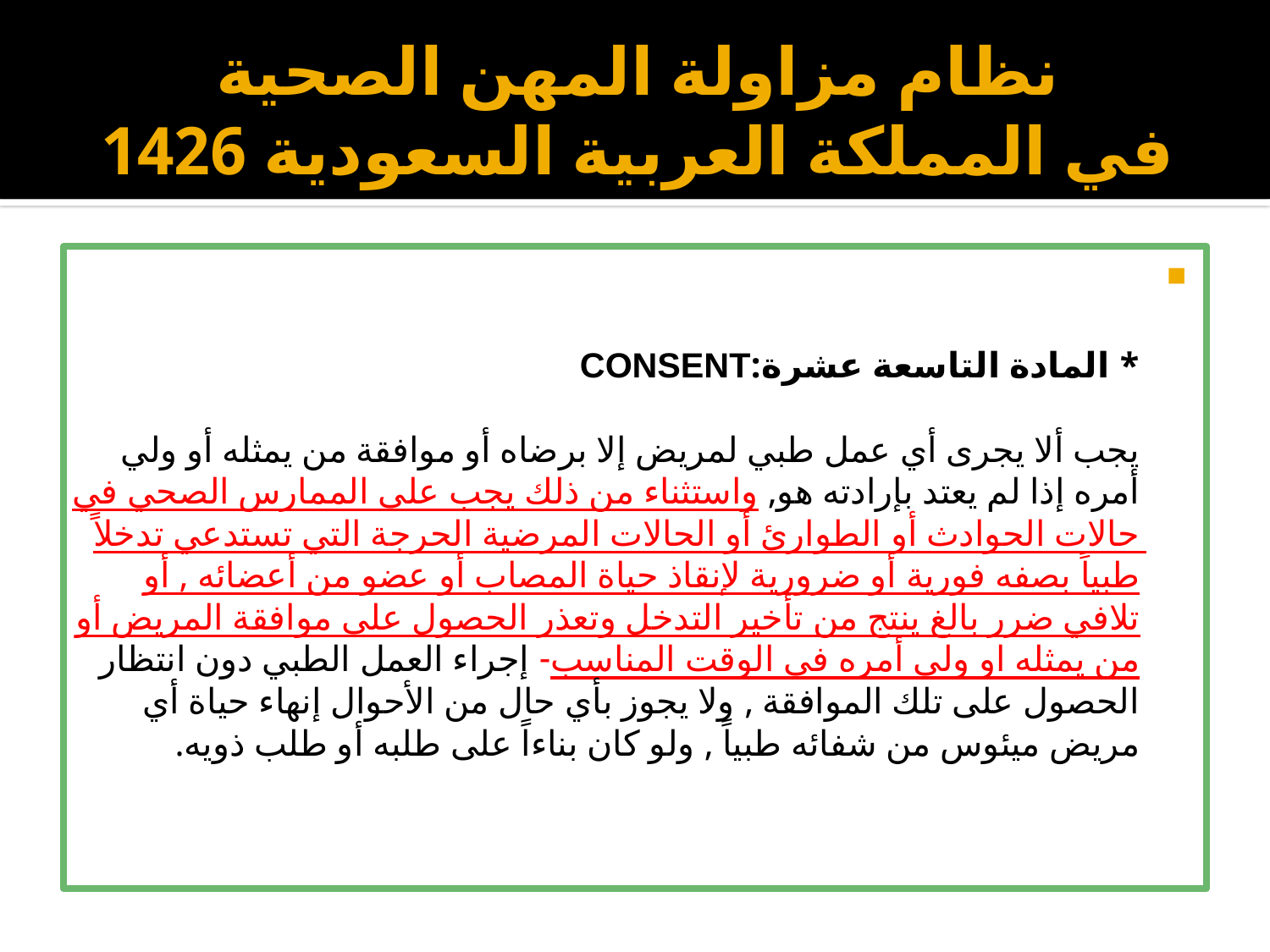

# نظام مزاولة المهن الصحية في المملكة العربية السعودية 1426
* المادة التاسعة عشرة:CONSENT
يجب ألا يجرى أي عمل طبي لمريض إلا برضاه أو موافقة من يمثله أو ولي أمره إذا لم يعتد بإرادته هو, واستثناء من ذلك يجب على الممارس الصحي في حالات الحوادث أو الطوارئ أو الحالات المرضية الحرجة التي تستدعي تدخلاً طبياً بصفه فورية أو ضرورية لإنقاذ حياة المصاب أو عضو من أعضائه , أو تلافي ضرر بالغ ينتج من تأخير التدخل وتعذر الحصول على موافقة المريض أو من يمثله او ولي أمره في الوقت المناسب- إجراء العمل الطبي دون انتظار الحصول على تلك الموافقة , ولا يجوز بأي حال من الأحوال إنهاء حياة أي مريض ميئوس من شفائه طبياً , ولو كان بناءاً على طلبه أو طلب ذويه.